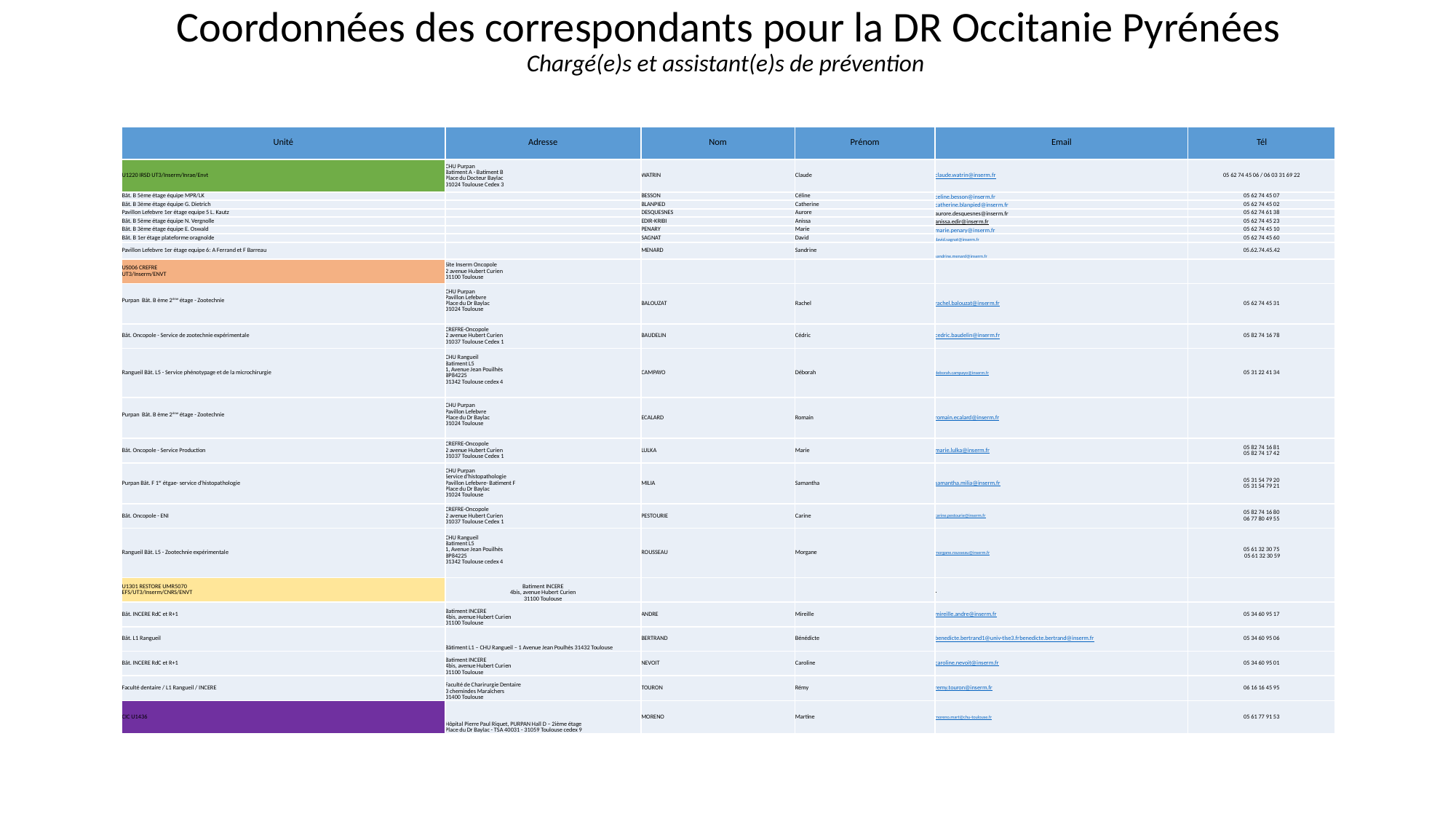

Coordonnées des correspondants pour la DR Occitanie Pyrénées
Chargé(e)s et assistant(e)s de prévention
| Unité | Adresse | Nom | Prénom | Email | Tél |
| --- | --- | --- | --- | --- | --- |
| U1220 IRSD UT3/Inserm/Inrae/Envt | CHU Purpan Batiment A - Batiment B Place du Docteur Baylac 31024 Toulouse Cedex 3 | WATRIN | Claude | claude.watrin@inserm.fr | 05 62 74 45 06 / 06 03 31 69 22 |
| Bât. B 5ème étage équipe MPR/LK |  | BESSON | Céline | celine.besson@inserm.fr | 05 62 74 45 07 |
| Bât. B 3ème étage équipe G. Dietrich |  | BLANPIED | Catherine | catherine.blanpied@inserm.fr | 05 62 74 45 02 |
| Pavillon Lefebvre 1er étage equipe 5 L. Kautz |  | DESQUESNES | Aurore | aurore.desquesnes@inserm.fr | 05 62 74 61 38 |
| Bât. B 5ème étage équipe N. Vergnolle |  | EDIR-KRIBI | Anissa | anissa.edir@inserm.fr | 05 62 74 45 23 |
| Bât. B 3ème étage équipe E. Oswald |  | PENARY | Marie | marie.penary@inserm.fr | 05 62 74 45 10 |
| Bât. B 1er étage plateforme oragnoïde |  | SAGNAT | David | david.sagnat@inserm.fr | 05 62 74 45 60 |
| Pavillon Lefebvre 1er étage equipe 6: A Ferrand et F Barreau |  | MENARD | Sandrine | sandrine.menard@inserm.fr | 05.62.74.45.42 |
| US006 CREFRE UT3/Inserm/ENVT | Site Inserm Oncopole 2 avenue Hubert Curien 31100 Toulouse |  |  |  |  |
| Purpan Bât. B ème 2ème étage - Zootechnie | CHU Purpan Pavillon Lefebvre Place du Dr Baylac 31024 Toulouse | BALOUZAT | Rachel | rachel.balouzat@inserm.fr | 05 62 74 45 31 |
| Bât. Oncopole - Service de zootechnie expérimentale | CREFRE-Oncopole 2 avenue Hubert Curien 31037 Toulouse Cedex 1 | BAUDELIN | Cédric | cedric.baudelin@inserm.fr | 05 82 74 16 78 |
| Rangueil Bât. L5 - Service phénotypage et de la microchirurgie | CHU Rangueil Batiment L5 1, Avenue Jean Pouilhès BP84225 31342 Toulouse cedex 4 | CAMPAYO | Déborah | deborah.campayo@inserm.fr | 05 31 22 41 34 |
| Purpan Bât. B ème 2ème étage - Zootechnie | CHU Purpan Pavillon Lefebvre Place du Dr Baylac 31024 Toulouse | ECALARD | Romain | romain.ecalard@inserm.fr |  |
| Bât. Oncopole - Service Production | CREFRE-Oncopole 2 avenue Hubert Curien 31037 Toulouse Cedex 1 | LULKA | Marie | marie.lulka@inserm.fr | 05 82 74 16 81 05 82 74 17 42 |
| Purpan Bât. F 1er étgae- service d'histopathologie | CHU Purpan Service d'histopathologie Pavillon Lefebvre- Batiment F Place du Dr Baylac 31024 Toulouse | MILIA | Samantha | samantha.milia@inserm.fr | 05 31 54 79 20 05 31 54 79 21 |
| Bât. Oncopole - ENI | CREFRE-Oncopole 2 avenue Hubert Curien 31037 Toulouse Cedex 1 | PESTOURIE | Carine | carine.pestourie@inserm.fr | 05 82 74 16 80 06 77 80 49 55 |
| Rangueil Bât. L5 - Zootechnie expérimentale | CHU Rangueil Batiment L5 1, Avenue Jean Pouilhès BP84225 31342 Toulouse cedex 4 | ROUSSEAU | Morgane | morgane.rousseau@inserm.fr | 05 61 32 30 75 05 61 32 30 59 |
| U1301 RESTORE UMR5070 EFS/UT3/Inserm/CNRS/ENVT | Batiment INCERE 4bis, avenue Hubert Curien 31100 Toulouse |  |  |  |  |
| Bât. INCERE RdC et R+1 | Batiment INCERE 4bis, avenue Hubert Curien 31100 Toulouse | ANDRE | Mireille | mireille.andre@inserm.fr | 05 34 60 95 17 |
| Bât. L1 Rangueil | Bâtiment L1 – CHU Rangueil – 1 Avenue Jean Poulhès 31432 Toulouse | BERTRAND | Bénédicte | benedicte.bertrand1@univ-tlse3.fr benedicte.bertrand@inserm.fr | 05 34 60 95 06 |
| Bât. INCERE RdC et R+1 | Batiment INCERE 4bis, avenue Hubert Curien 31100 Toulouse | NEVOIT | Caroline | caroline.nevoit@inserm.fr | 05 34 60 95 01 |
| Faculté dentaire / L1 Rangueil / INCERE | Faculté de Charirurgie Dentaire 3 chemindes Maraîchers 31400 Toulouse | TOURON | Rémy | remy.touron@inserm.fr | 06 16 16 45 95 |
| CIC U1436 | Hôpital Pierre Paul Riquet, PURPAN Hall D – 2ième étage Place du Dr Baylac - TSA 40031 - 31059 Toulouse cedex 9 | MORENO | Martine | moreno.mart@chu-toulouse.fr | 05 61 77 91 53 |